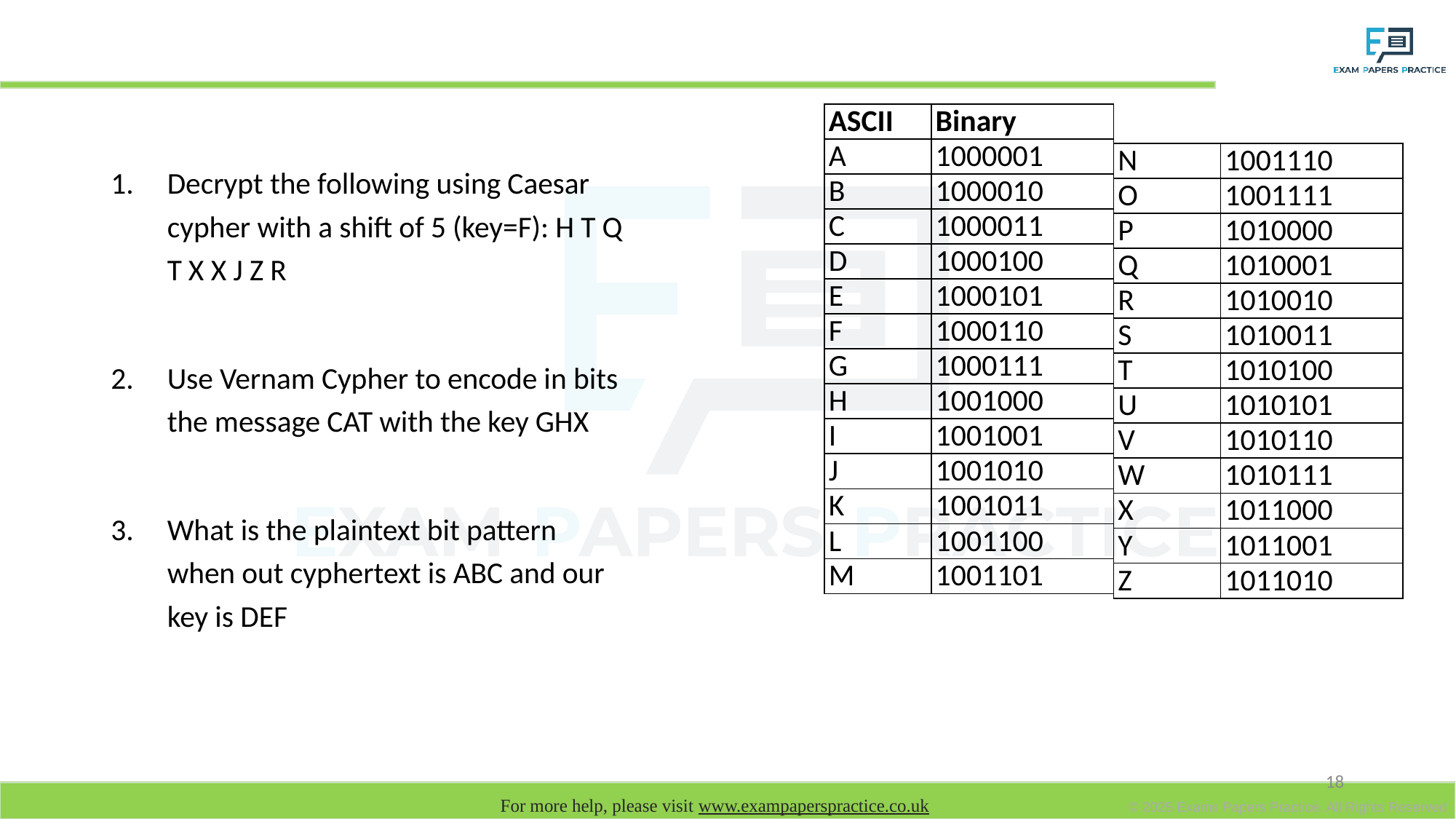

# Exercises: Vernam Cypher
| ASCII | Binary |
| --- | --- |
| A | 1000001 |
| B | 1000010 |
| C | 1000011 |
| D | 1000100 |
| E | 1000101 |
| F | 1000110 |
| G | 1000111 |
| H | 1001000 |
| I | 1001001 |
| J | 1001010 |
| K | 1001011 |
| L | 1001100 |
| M | 1001101 |
| N | 1001110 |
| --- | --- |
| O | 1001111 |
| P | 1010000 |
| Q | 1010001 |
| R | 1010010 |
| S | 1010011 |
| T | 1010100 |
| U | 1010101 |
| V | 1010110 |
| W | 1010111 |
| X | 1011000 |
| Y | 1011001 |
| Z | 1011010 |
Decrypt the following using Caesar cypher with a shift of 5 (key=F): H T Q T X X J Z R

Use Vernam Cypher to encode in bits the message CAT with the key GHX

What is the plaintext bit pattern when out cyphertext is ABC and our key is DEF
18